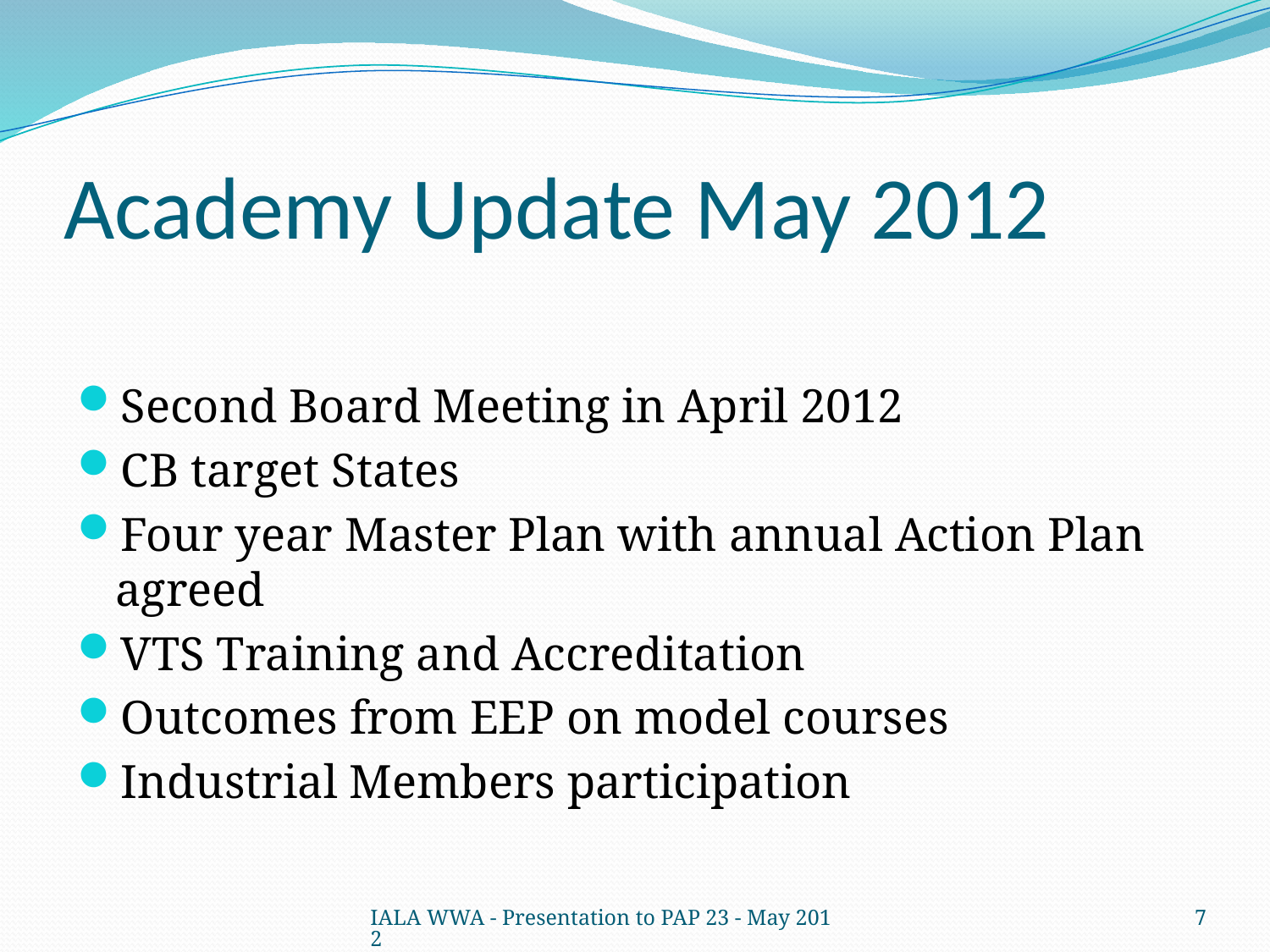

# Academy Update May 2012

Second Board Meeting in April 2012
CB target States
Four year Master Plan with annual Action Plan agreed
VTS Training and Accreditation
Outcomes from EEP on model courses
Industrial Members participation
IALA WWA - Presentation to PAP 23 - May 2012
7